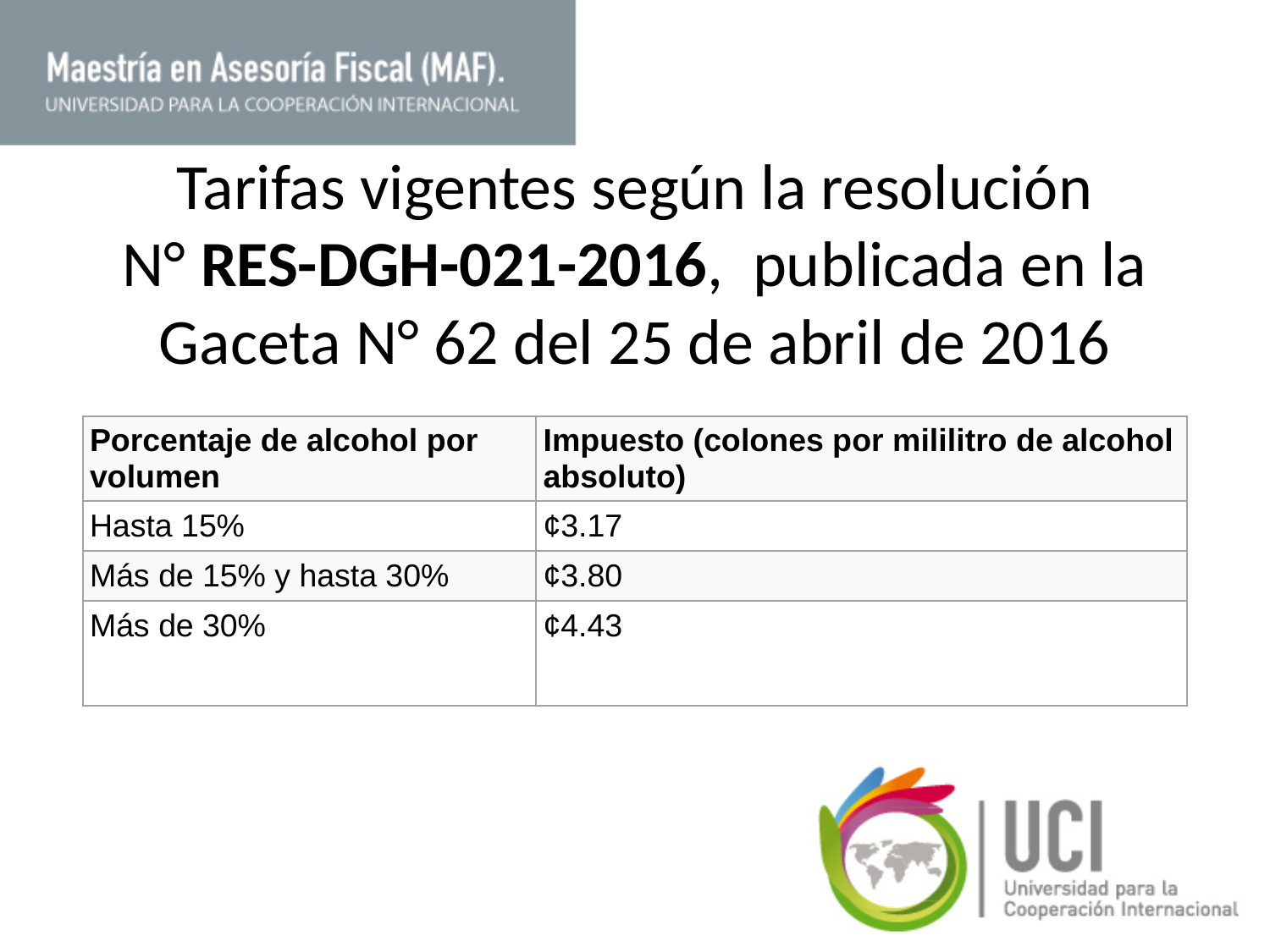

# Tarifas vigentes según la resolución N° RES-DGH-021-2016,  publicada en la Gaceta N° 62 del 25 de abril de 2016
| Porcentaje de alcohol por volumen | Impuesto (colones por mililitro de alcohol absoluto) |
| --- | --- |
| Hasta 15% | ¢3.17 |
| Más de 15% y hasta 30% | ¢3.80 |
| Más de 30% | ¢4.43 |